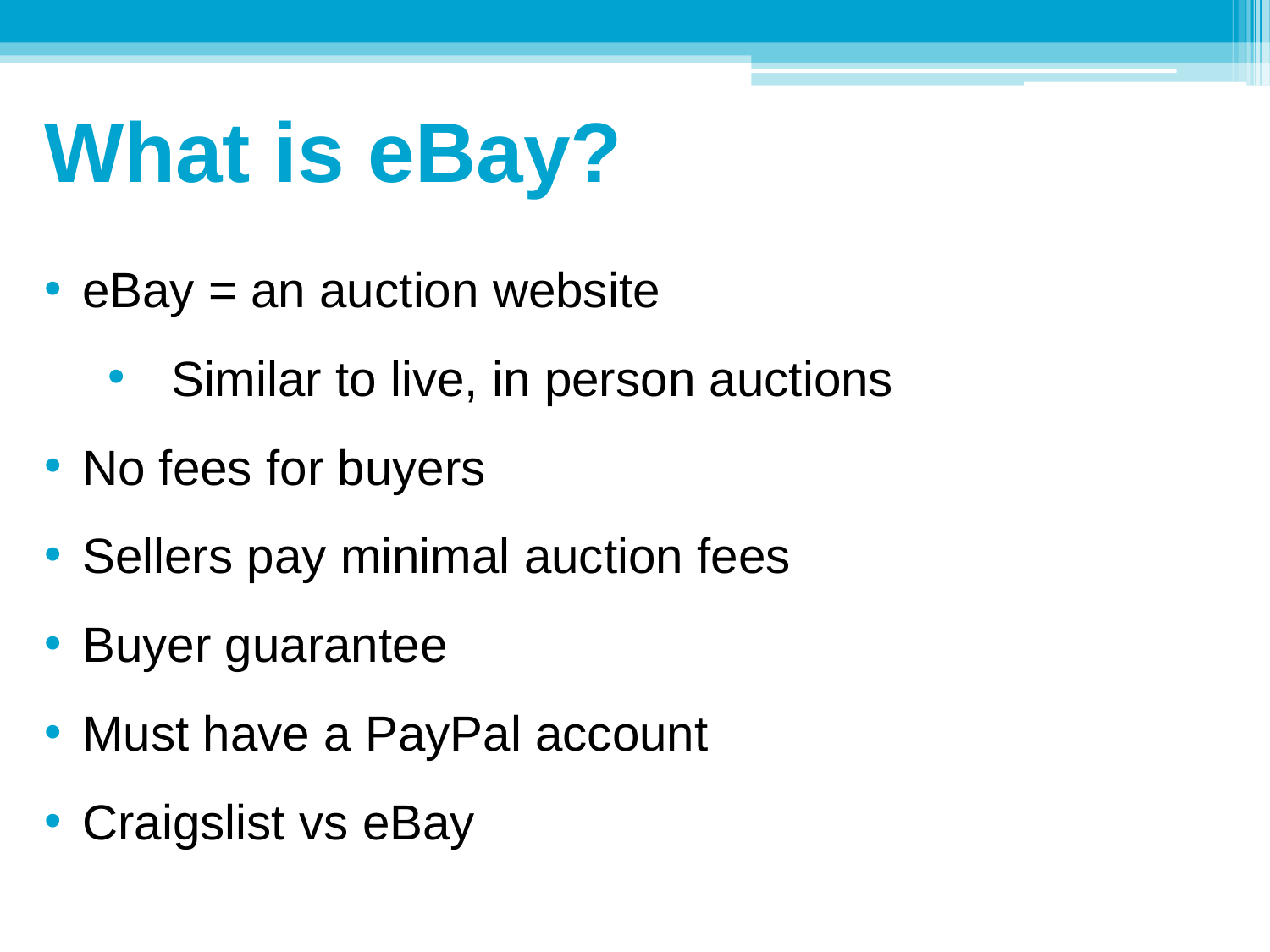

# What is eBay?
eBay = an auction website
Similar to live, in person auctions
No fees for buyers
Sellers pay minimal auction fees
Buyer guarantee
Must have a PayPal account
Craigslist vs eBay